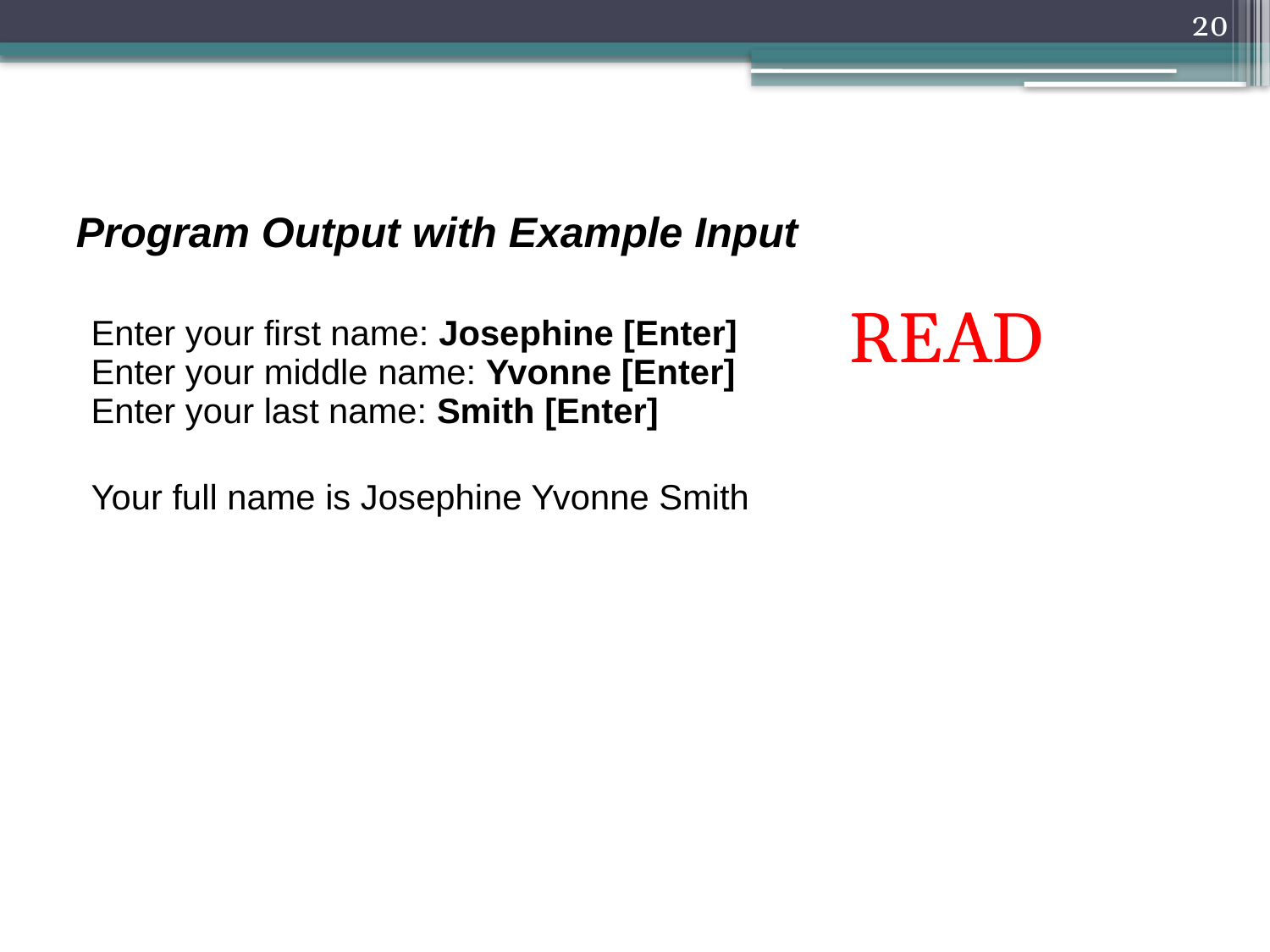

20
# Program Output with Example Input
READ
Enter your first name: Josephine [Enter]
Enter your middle name: Yvonne [Enter]
Enter your last name: Smith [Enter]

Your full name is Josephine Yvonne Smith